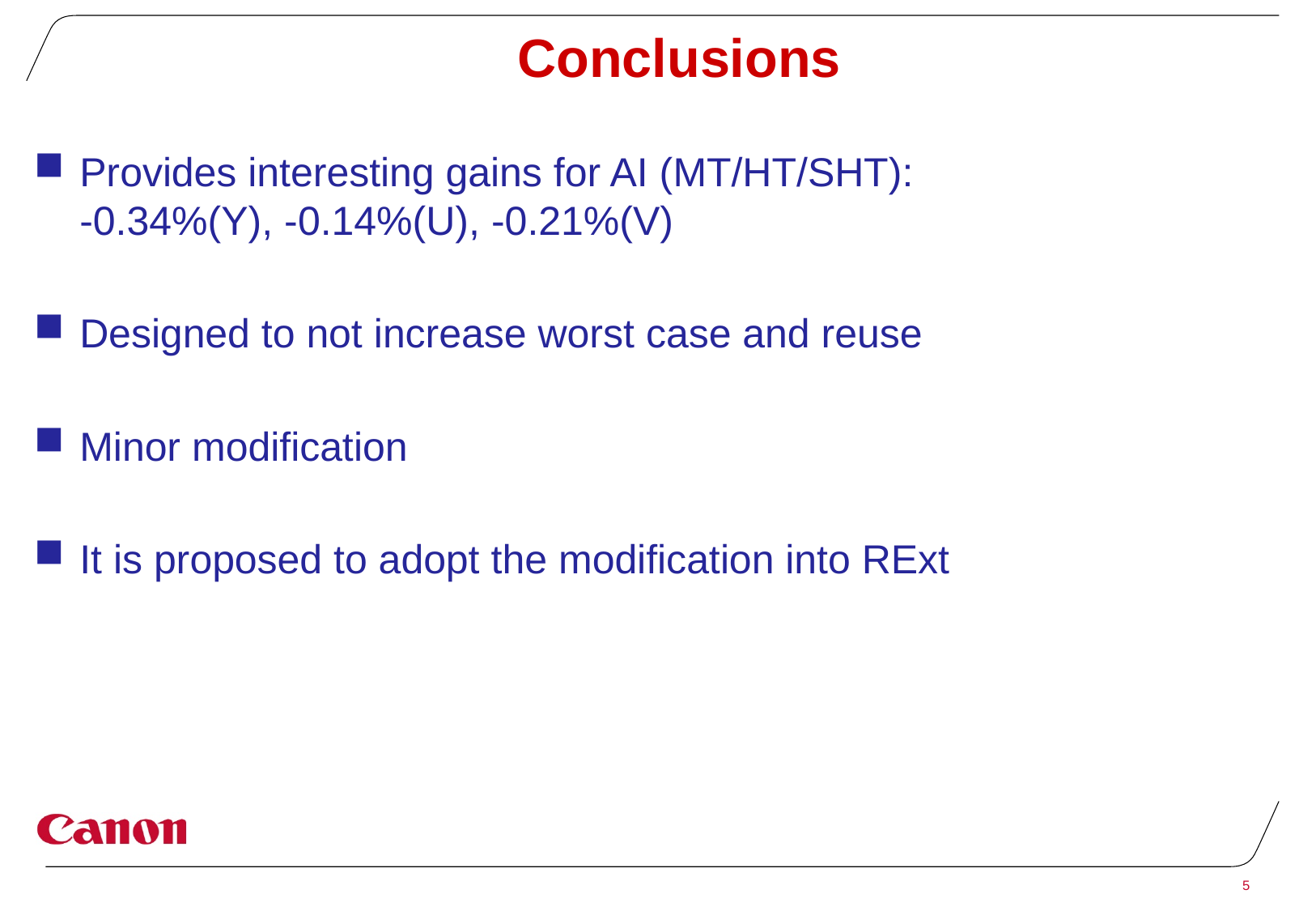

# Conclusions
Provides interesting gains for AI (MT/HT/SHT):
-0.34%(Y), -0.14%(U), -0.21%(V)

Designed to not increase worst case and reuse

Minor modification

It is proposed to adopt the modification into RExt
5